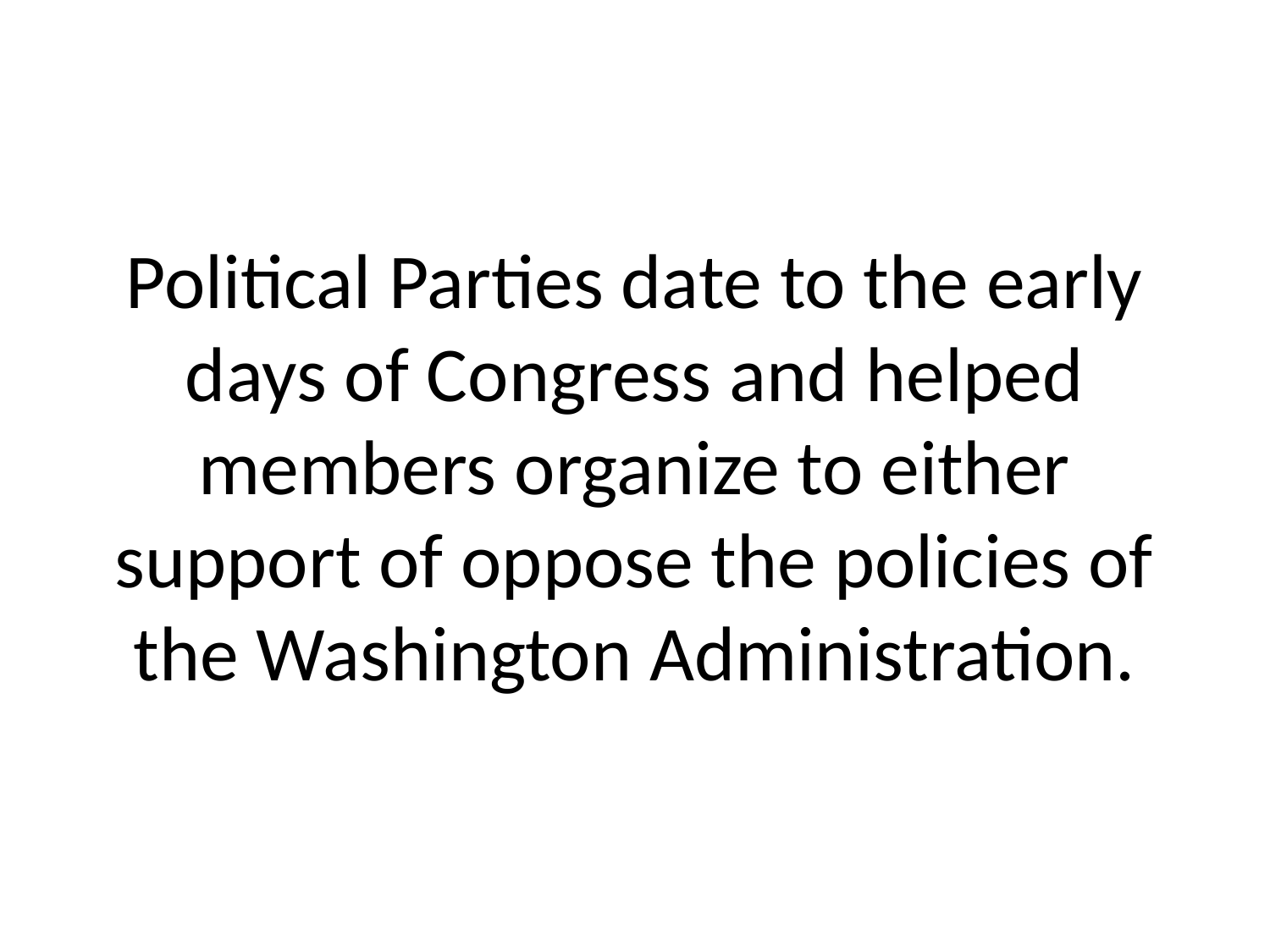

# Political Parties date to the early days of Congress and helped members organize to either support of oppose the policies of the Washington Administration.